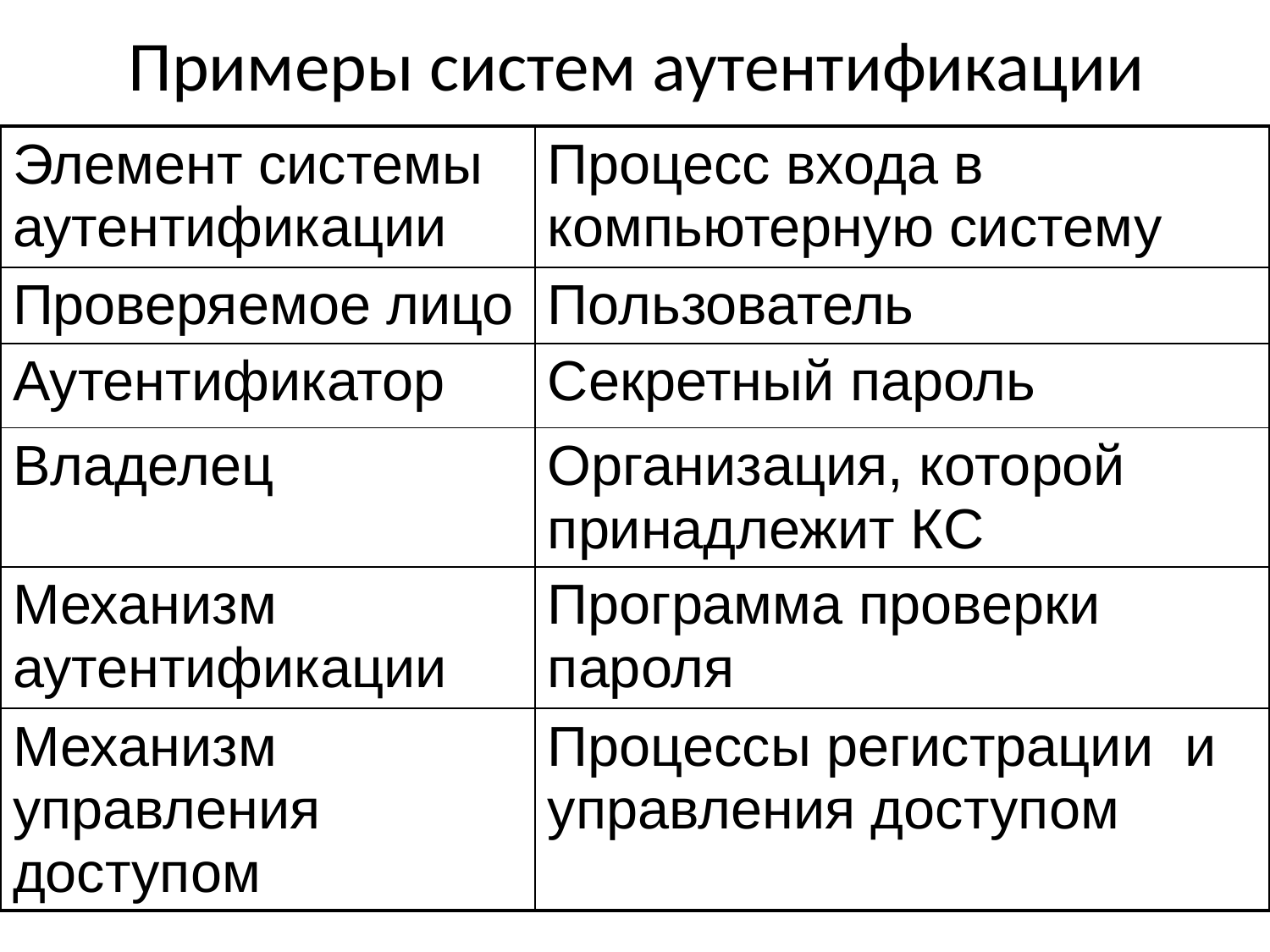

# Примеры систем аутентификации
| Элемент системы аутентификации | Процесс входа в компьютерную систему |
| --- | --- |
| Проверяемое лицо | Пользователь |
| Аутентификатор | Секретный пароль |
| Владелец | Организация, которой принадлежит КС |
| Механизм аутентификации | Программа проверки пароля |
| Механизм управления доступом | Процессы регистрации и управления доступом |